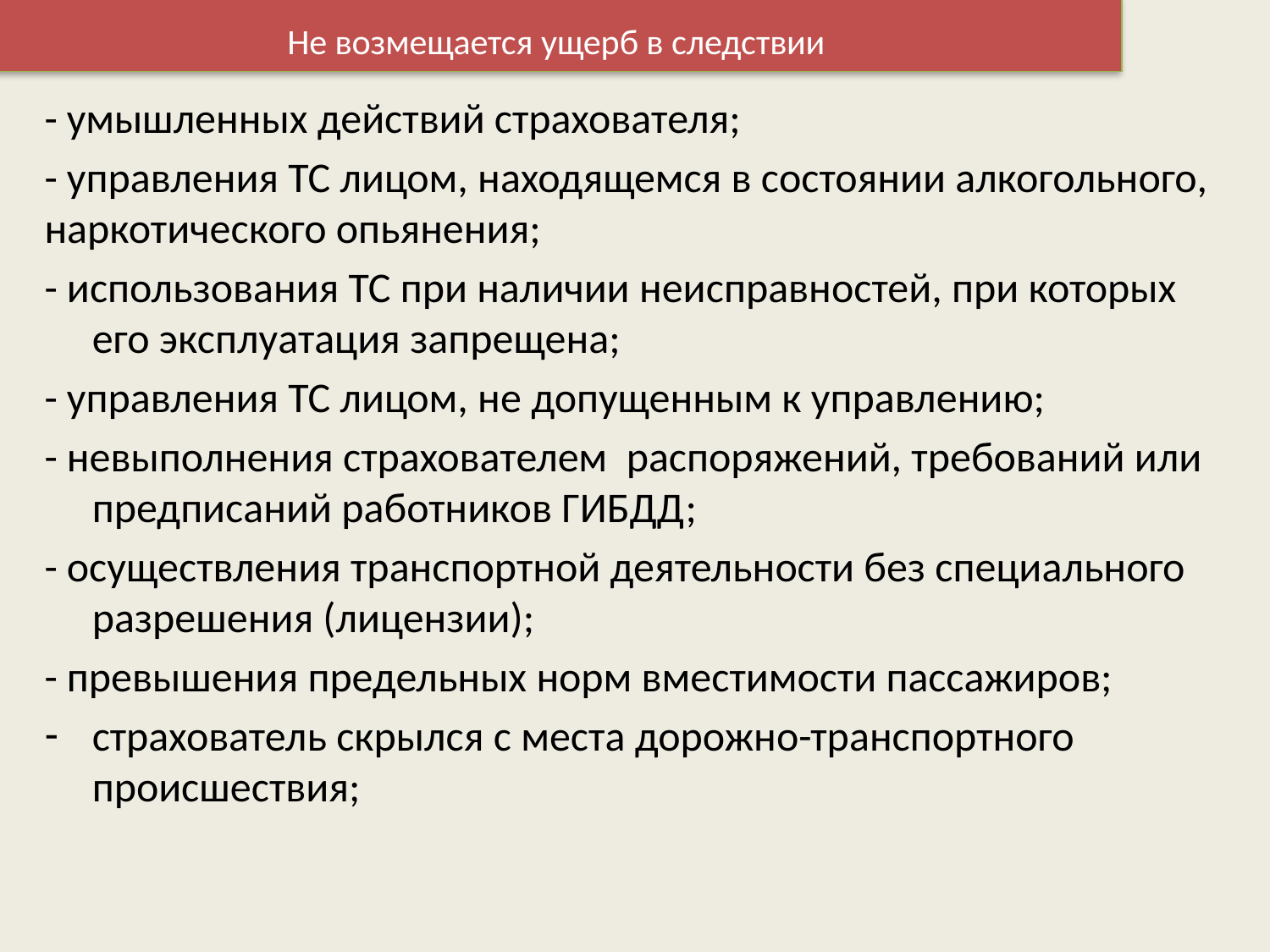

# Не возмещается ущерб в следствии
- умышленных действий страхователя;
- управления ТС лицом, находящемся в состоянии алкогольного, наркотического опьянения;
- использования ТС при наличии неисправностей, при которых его эксплуатация запрещена;
- управления ТС лицом, не допущенным к управлению;
- невыполнения страхователем  распоряжений, требований или предписаний работников ГИБДД;
- осуществления транспортной деятельности без специального разрешения (лицензии);
- превышения предельных норм вместимости пассажиров;
страхователь скрылся с места дорожно-транспортного происшествия;